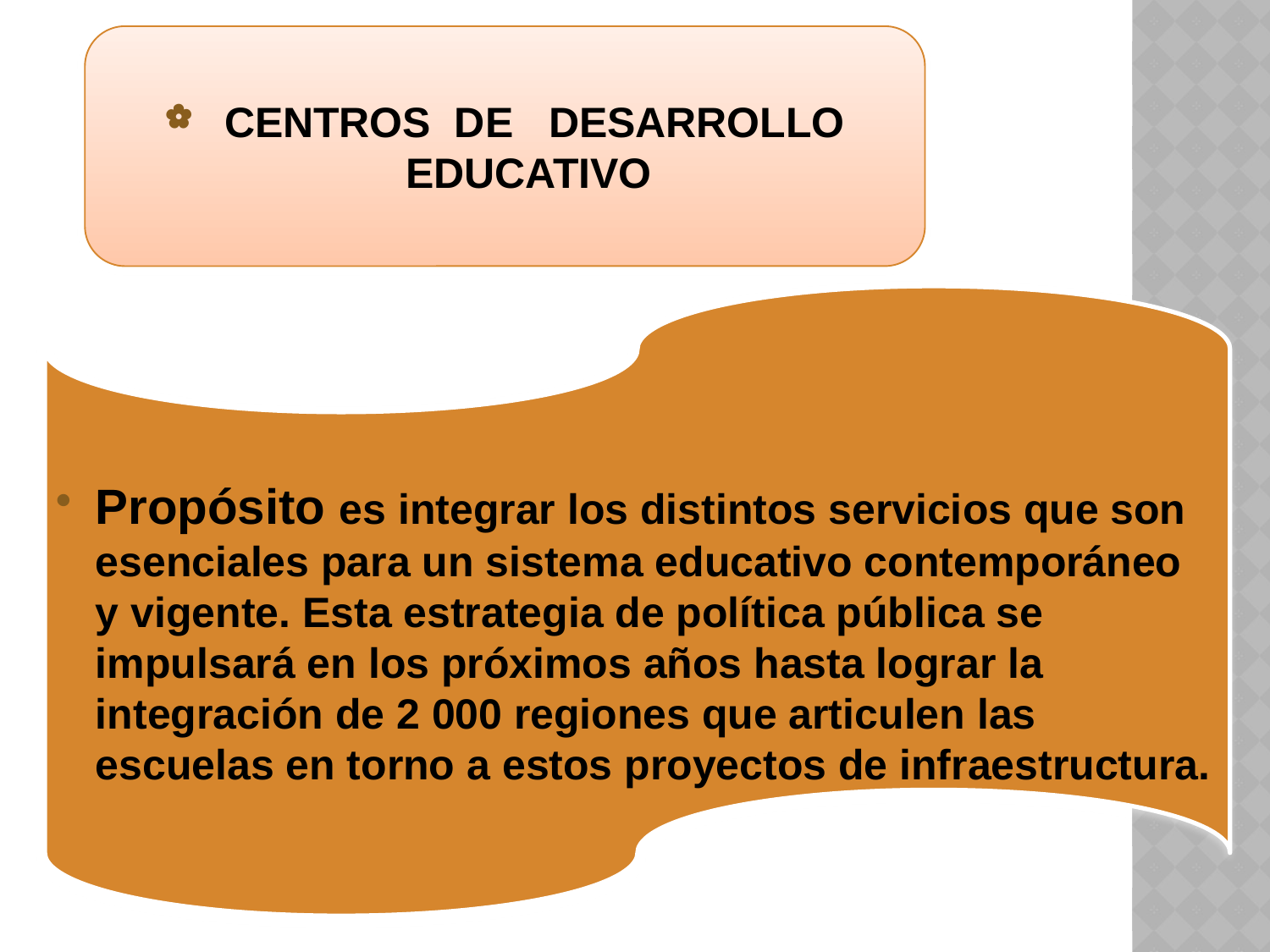

CENTROS  DE   DESARROLLO EDUCATIVO

Propósito es integrar los distintos servicios que son esenciales para un sistema educativo contemporáneo y vigente. Esta estrategia de política pública se impulsará en los próximos años hasta lograr la integración de 2 000 regiones que articulen las escuelas en torno a estos proyectos de infraestructura.